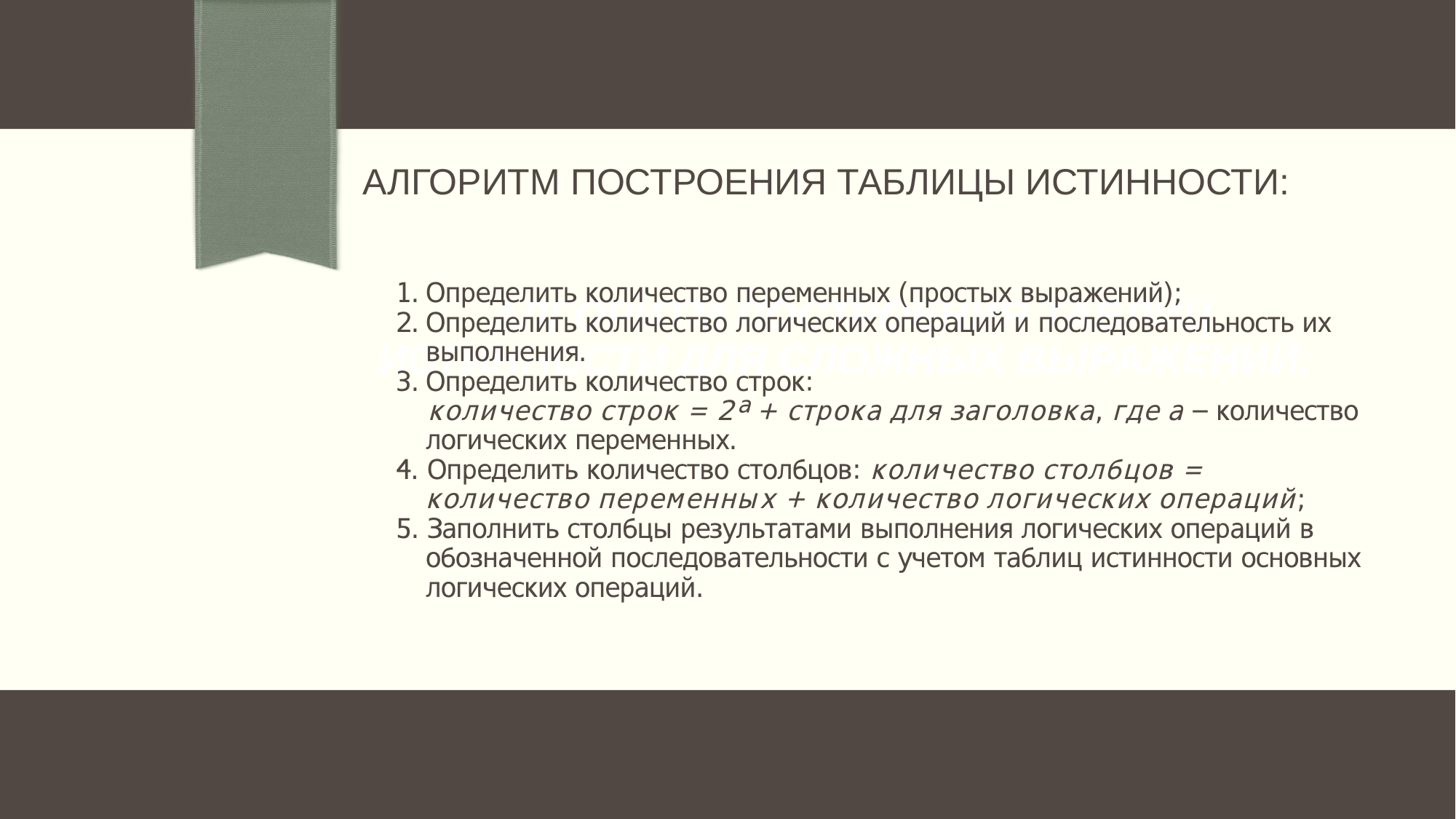

Алгоритм построения таблицы истинности:
Определить количество переменных (простых выражений);
Определить количество логических операций и последовательность их выполнения.
Определить количество строк:
    количество строк = 2ª + строка для заголовка, где a – количество логических переменных.
4. Определить количество столбцов: количество столбцов = количество переменных + количество логических операций;
5. Заполнить столбцы результатами выполнения логических операций в обозначенной последовательности с учетом таблиц истинности основных логических операций.

Алгоритм построения таблиц истинности для сложных выражений: